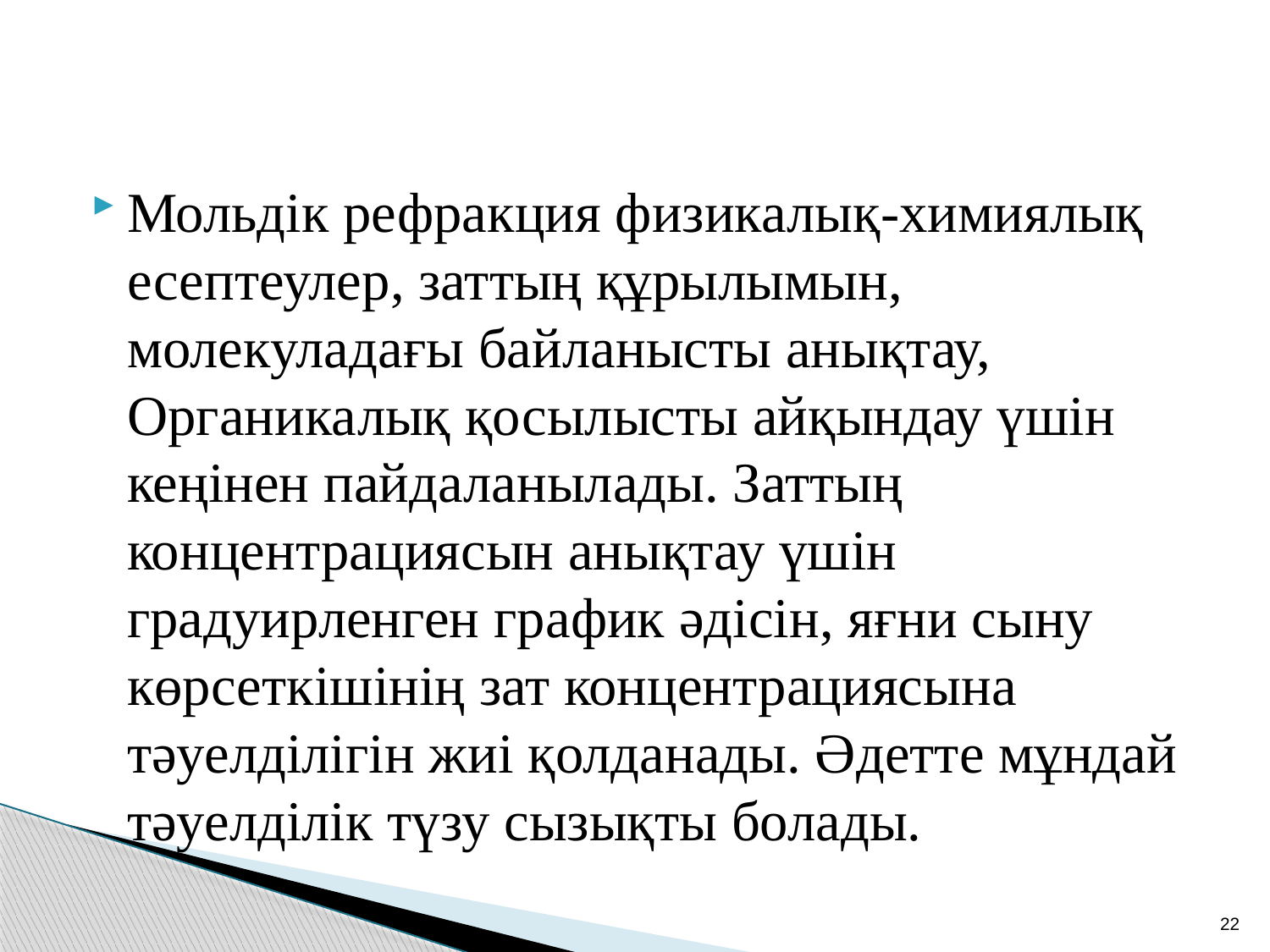

Мольдік рефракция физикалық-химиялық есептеулер, заттың құрылымын, молекуладағы байланысты анықтау, Органикалық қосылысты айқындау үшін кеңінен пайдаланылады. Заттың концентрациясын анықтау үшін градуирленген график әдісін, яғни сыну көрсеткішінің зат концентрациясына тәуелділігін жиі қолданады. Әдетте мұндай тәуелділік түзу сызықты болады.
22